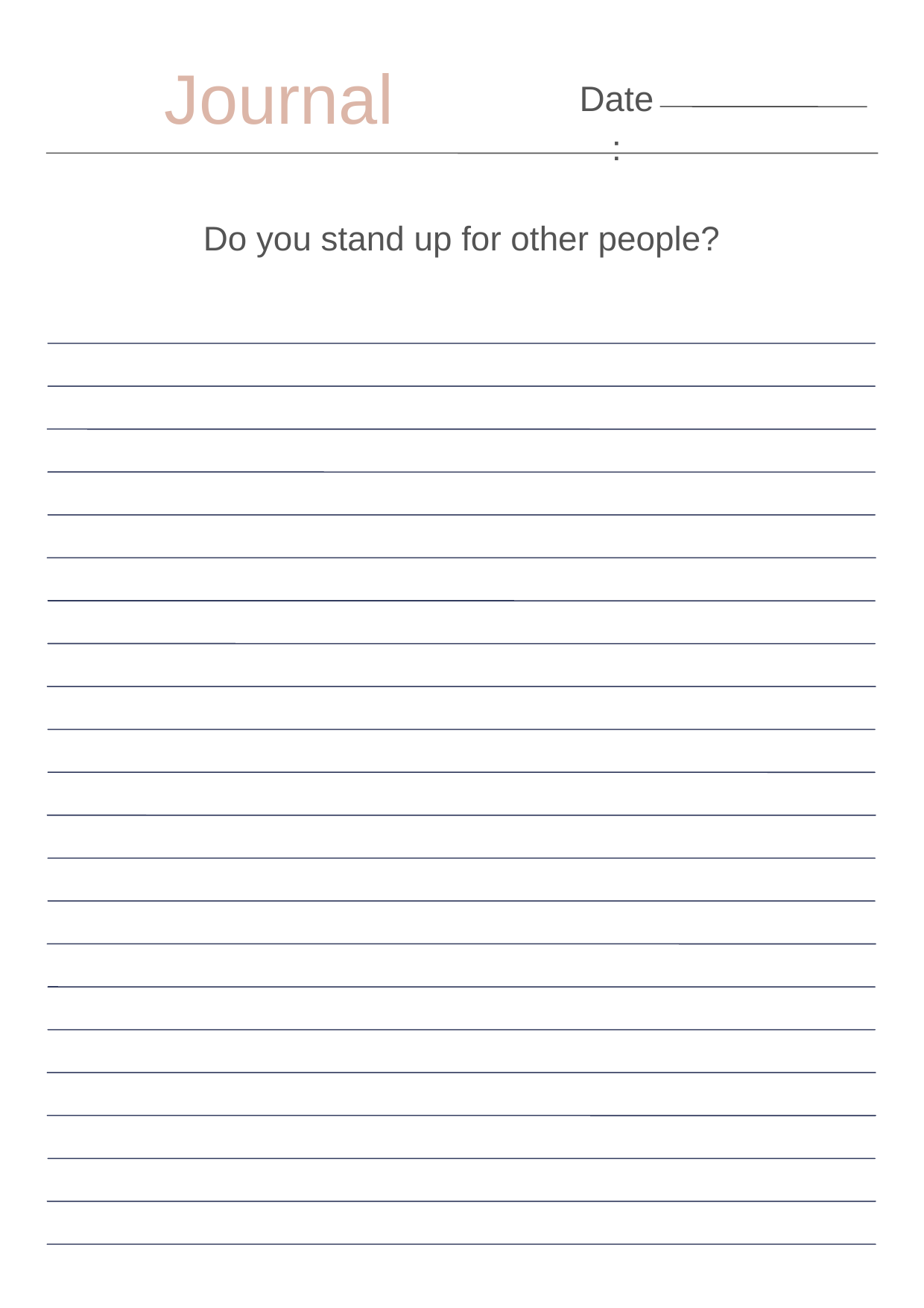

Journal
Date:

Do you stand up for other people?